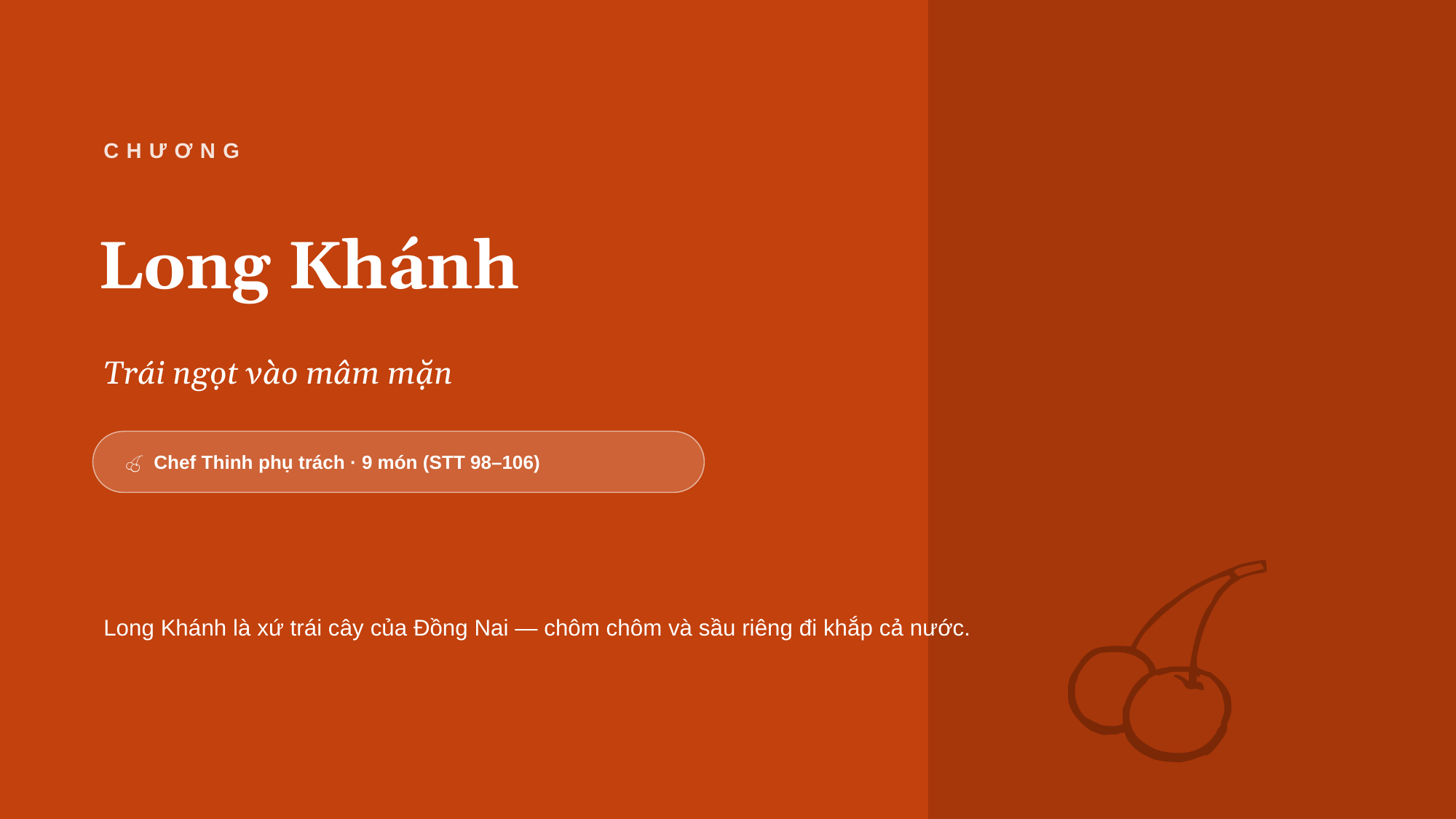

CHƯƠNG 8 / 7
Long Khánh
Trái ngọt vào mâm mặn

🍒  Chef Thinh phụ trách · 9 món (STT 98–106)
🍒
Long Khánh là xứ trái cây của Đồng Nai — chôm chôm và sầu riêng đi khắp cả nước.